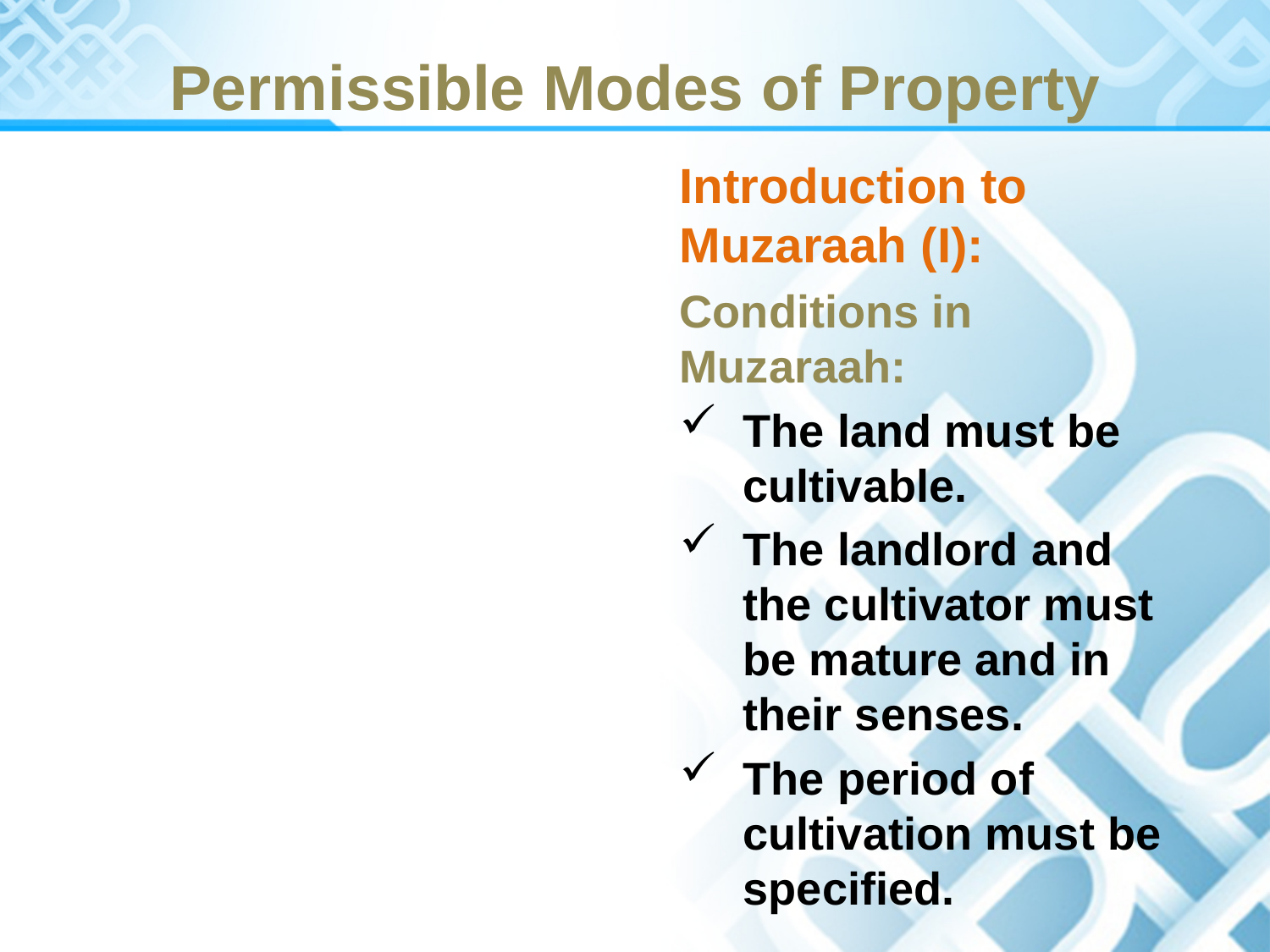

Permissible Modes of Property
Introduction to Muzaraah (I):
Conditions in Muzaraah:
The land must be cultivable.
The landlord and the cultivator must be mature and in their senses.
The period of cultivation must be specified.